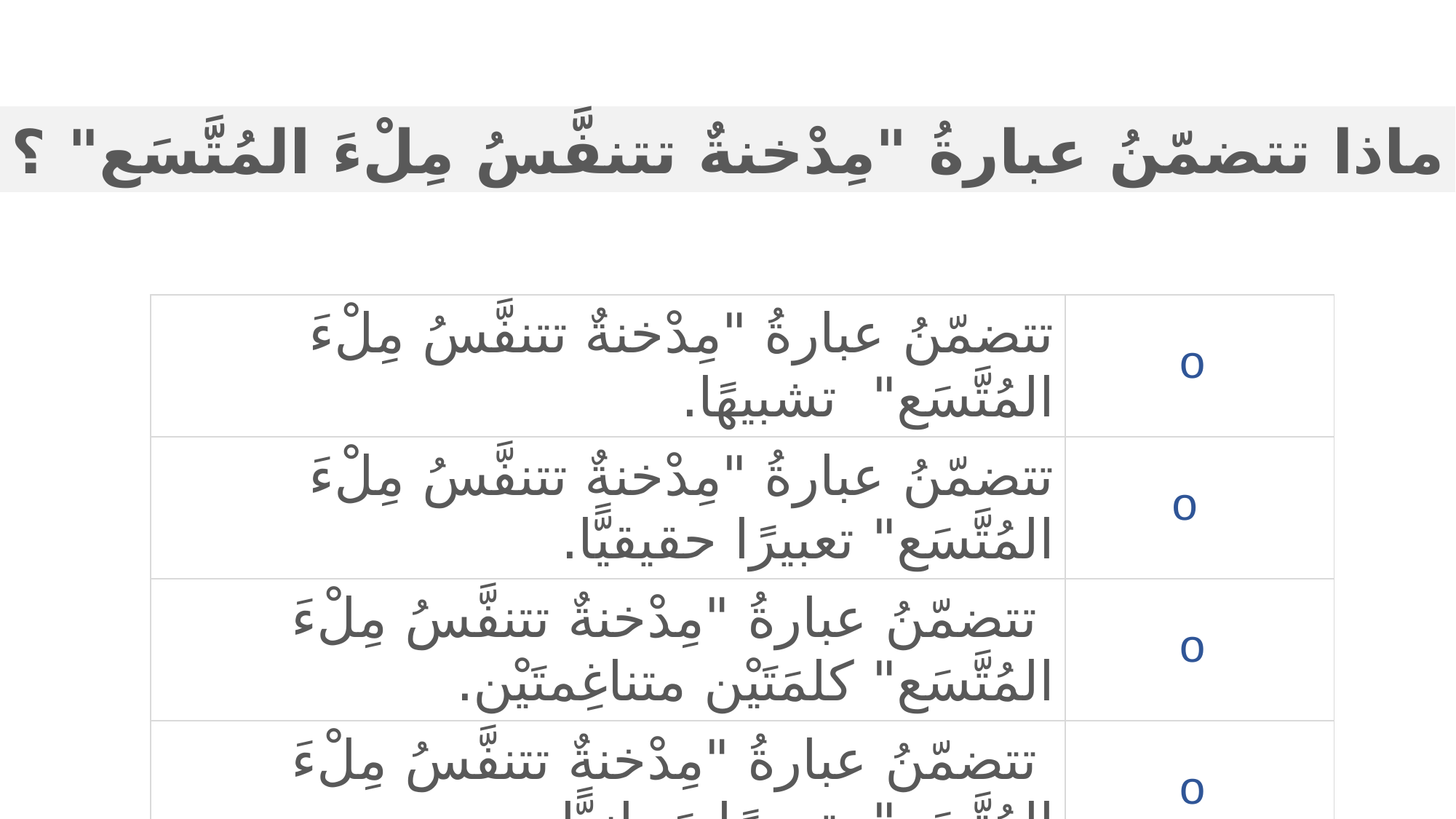

ماذا تتضمّنُ عبارةُ "مِدْخنةٌ تتنفَّسُ مِلْءَ المُتَّسَع" ؟
| تتضمّنُ عبارةُ "مِدْخنةٌ تتنفَّسُ مِلْءَ المُتَّسَع" تشبيهًا. |  |
| --- | --- |
| تتضمّنُ عبارةُ "مِدْخنةٌ تتنفَّسُ مِلْءَ المُتَّسَع" تعبيرًا حقيقيًّا. |  |
| تتضمّنُ عبارةُ "مِدْخنةٌ تتنفَّسُ مِلْءَ المُتَّسَع" كلمَتَيْن متناغِمتَيْن. |  |
| تتضمّنُ عبارةُ "مِدْخنةٌ تتنفَّسُ مِلْءَ المُتَّسَع" تعبيرًا مَجازيًّا. |  |